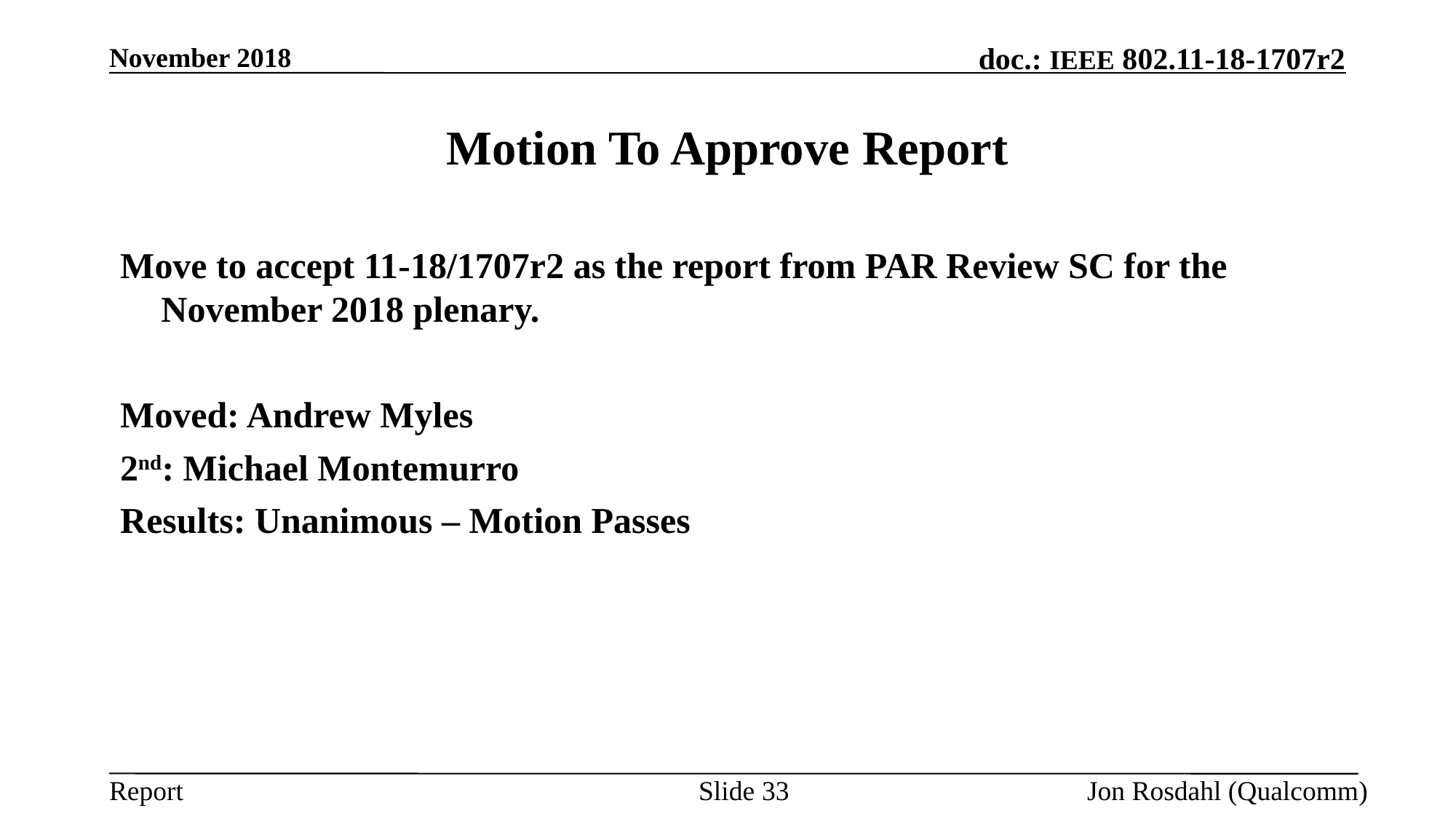

November 2018
# Motion To Approve Report
Move to accept 11-18/1707r2 as the report from PAR Review SC for the November 2018 plenary.

Moved: Andrew Myles
2nd: Michael Montemurro
Results: Unanimous – Motion Passes
Slide 33
Jon Rosdahl (Qualcomm)